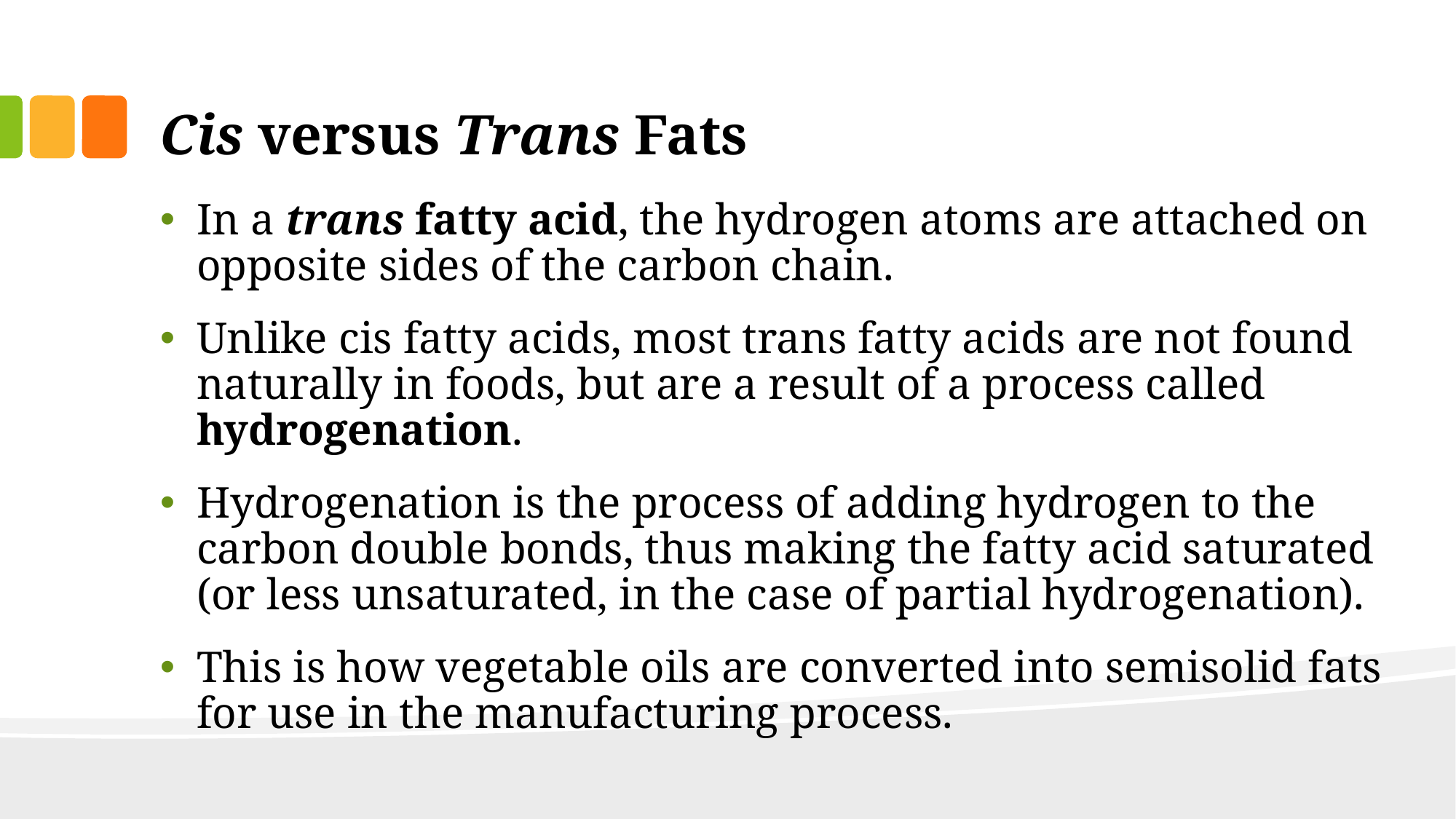

# Cis versus Trans Fats
In a trans fatty acid, the hydrogen atoms are attached on opposite sides of the carbon chain.
Unlike cis fatty acids, most trans fatty acids are not found naturally in foods, but are a result of a process called hydrogenation.
Hydrogenation is the process of adding hydrogen to the carbon double bonds, thus making the fatty acid saturated (or less unsaturated, in the case of partial hydrogenation).
This is how vegetable oils are converted into semisolid fats for use in the manufacturing process.